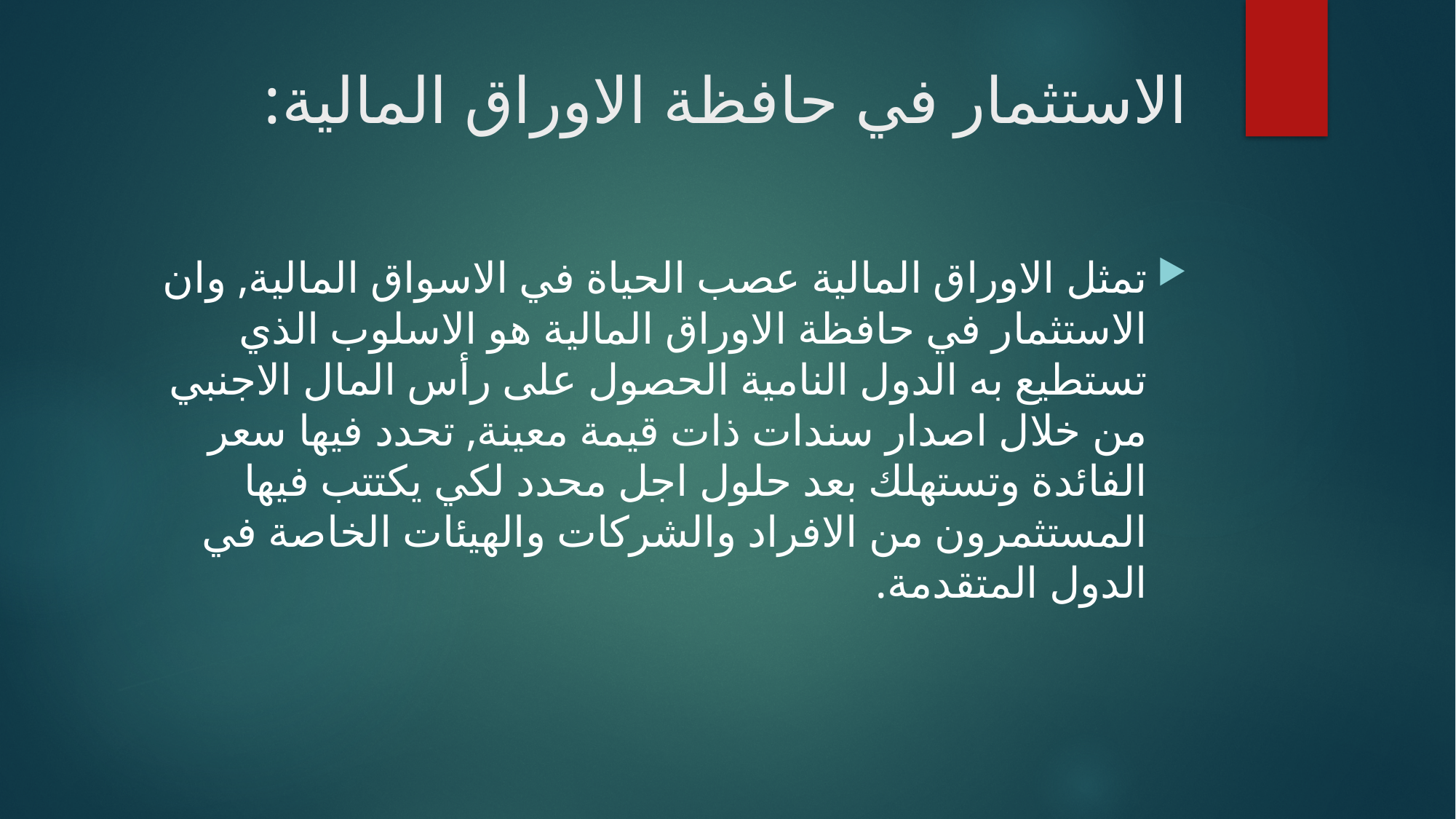

# الاستثمار في حافظة الاوراق المالية:
تمثل الاوراق المالية عصب الحياة في الاسواق المالية, وان الاستثمار في حافظة الاوراق المالية هو الاسلوب الذي تستطيع به الدول النامية الحصول على رأس المال الاجنبي من خلال اصدار سندات ذات قيمة معينة, تحدد فيها سعر الفائدة وتستهلك بعد حلول اجل محدد لكي يكتتب فيها المستثمرون من الافراد والشركات والهيئات الخاصة في الدول المتقدمة.